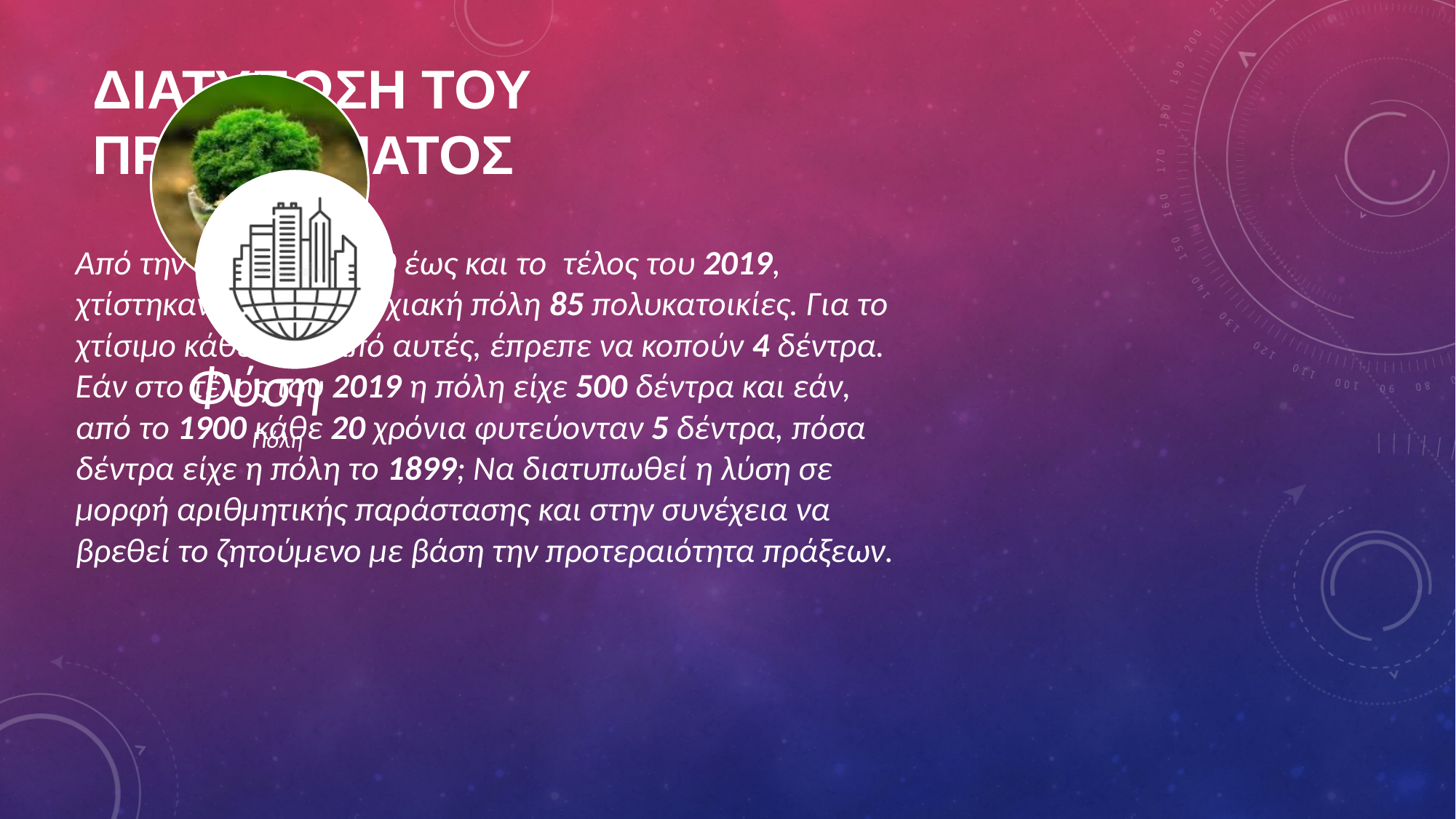

Φύση
# ΔΙΑΤΥΠΩΣΗ ΤΟΥ ΠΡΟΒΛΗΜΑΤΟΣ
Από την αρχή του 1900 έως και το  τέλος του 2019, χτίστηκαν σε μια επαρχιακή πόλη 85 πολυκατοικίες. Για το χτίσιμο κάθε μιας από αυτές, έπρεπε να κοπούν 4 δέντρα. Εάν στο τέλος του 2019 η πόλη είχε 500 δέντρα και εάν, από το 1900 κάθε 20 χρόνια φυτεύονταν 5 δέντρα, πόσα δέντρα είχε η πόλη το 1899; Να διατυπωθεί η λύση σε μορφή αριθμητικής παράστασης και στην συνέχεια να βρεθεί το ζητούμενο με βάση την προτεραιότητα πράξεων.

Πόλη